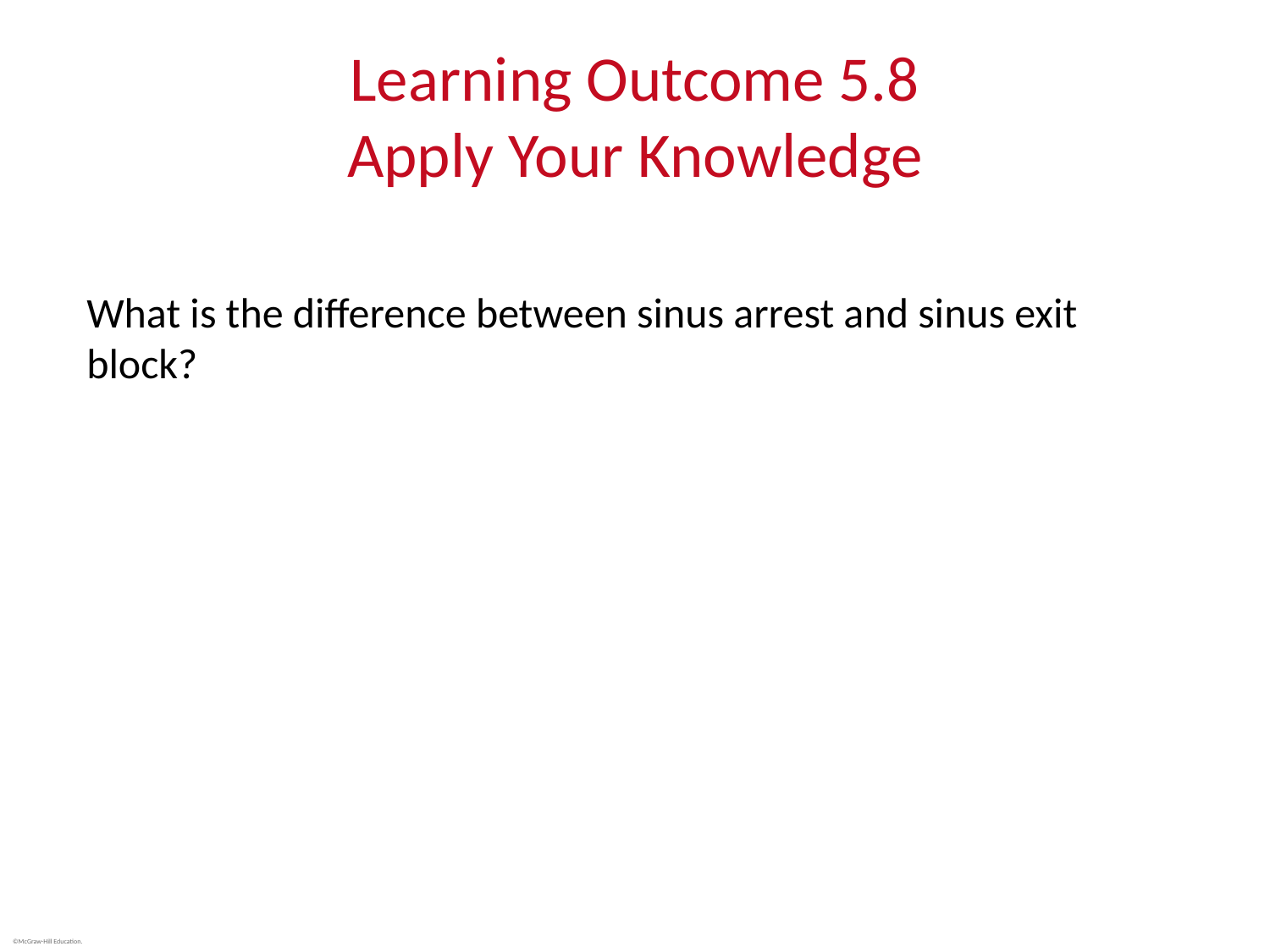

# Learning Outcome 5.8 Apply Your Knowledge
What is the difference between sinus arrest and sinus exit block?